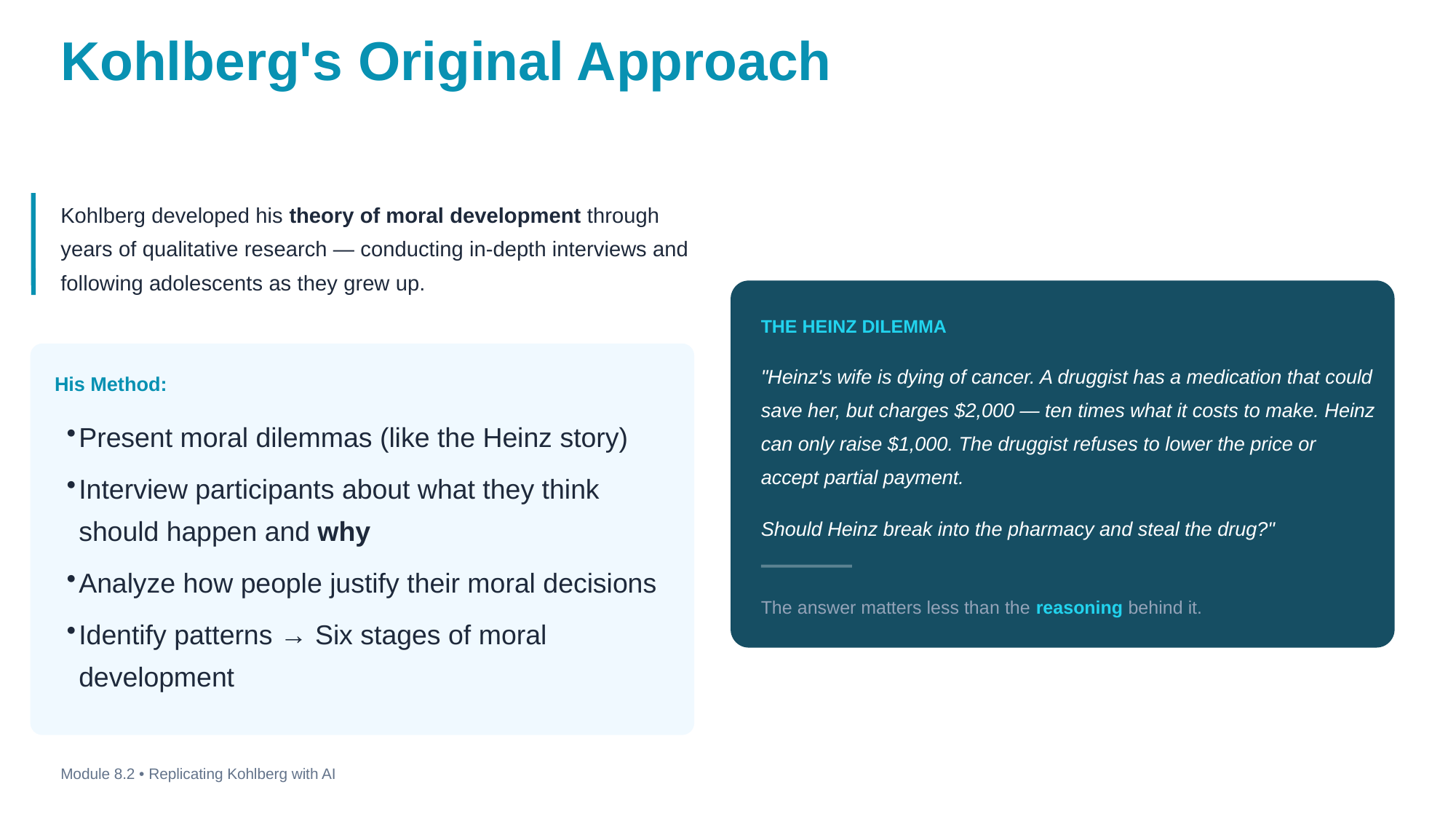

Kohlberg's Original Approach

Kohlberg developed his theory of moral development through years of qualitative research — conducting in-depth interviews and following adolescents as they grew up.

THE HEINZ DILEMMA

"Heinz's wife is dying of cancer. A druggist has a medication that could save her, but charges $2,000 — ten times what it costs to make. Heinz can only raise $1,000. The druggist refuses to lower the price or accept partial payment.
His Method:
Present moral dilemmas (like the Heinz story)
Interview participants about what they think should happen and why
Analyze how people justify their moral decisions
Identify patterns → Six stages of moral development
Should Heinz break into the pharmacy and steal the drug?"

The answer matters less than the reasoning behind it.
Module 8.2 • Replicating Kohlberg with AI